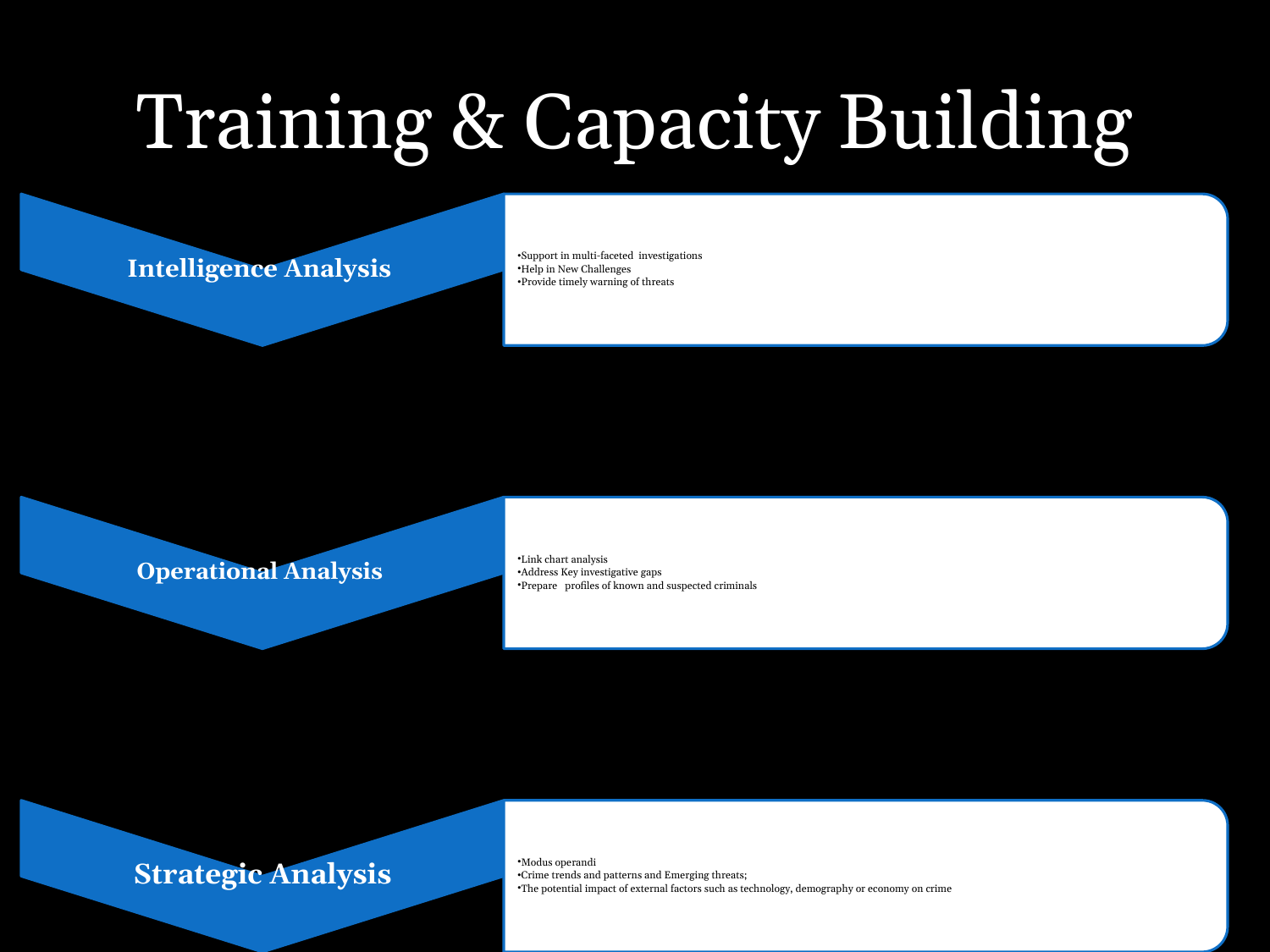

# Training & Capacity Building
Intelligence Analysis
Support in multi-faceted  investigations
Operational Analysis
Link chart analysis
Strategic Analysis
Modus operandi
Help in New Challenges
Provide timely warning of threats
Prepare   profiles of known and suspected criminals
Address Key investigative gaps
Crime trends and patterns and Emerging threats;
The potential impact of external factors such as technology, demography or economy on crime